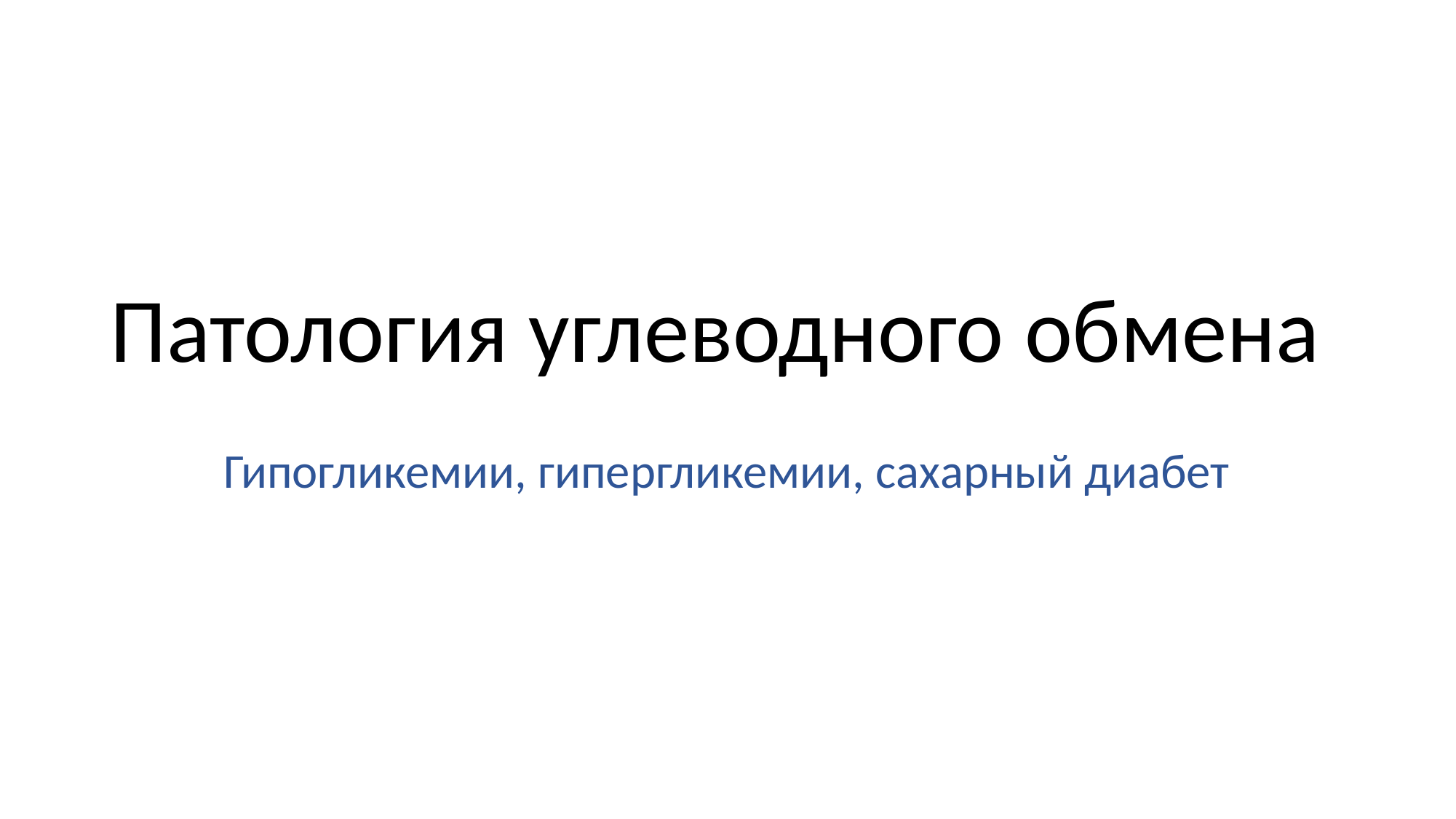

# Патология углеводного обмена
Гипогликемии, гипергликемии, сахарный диабет